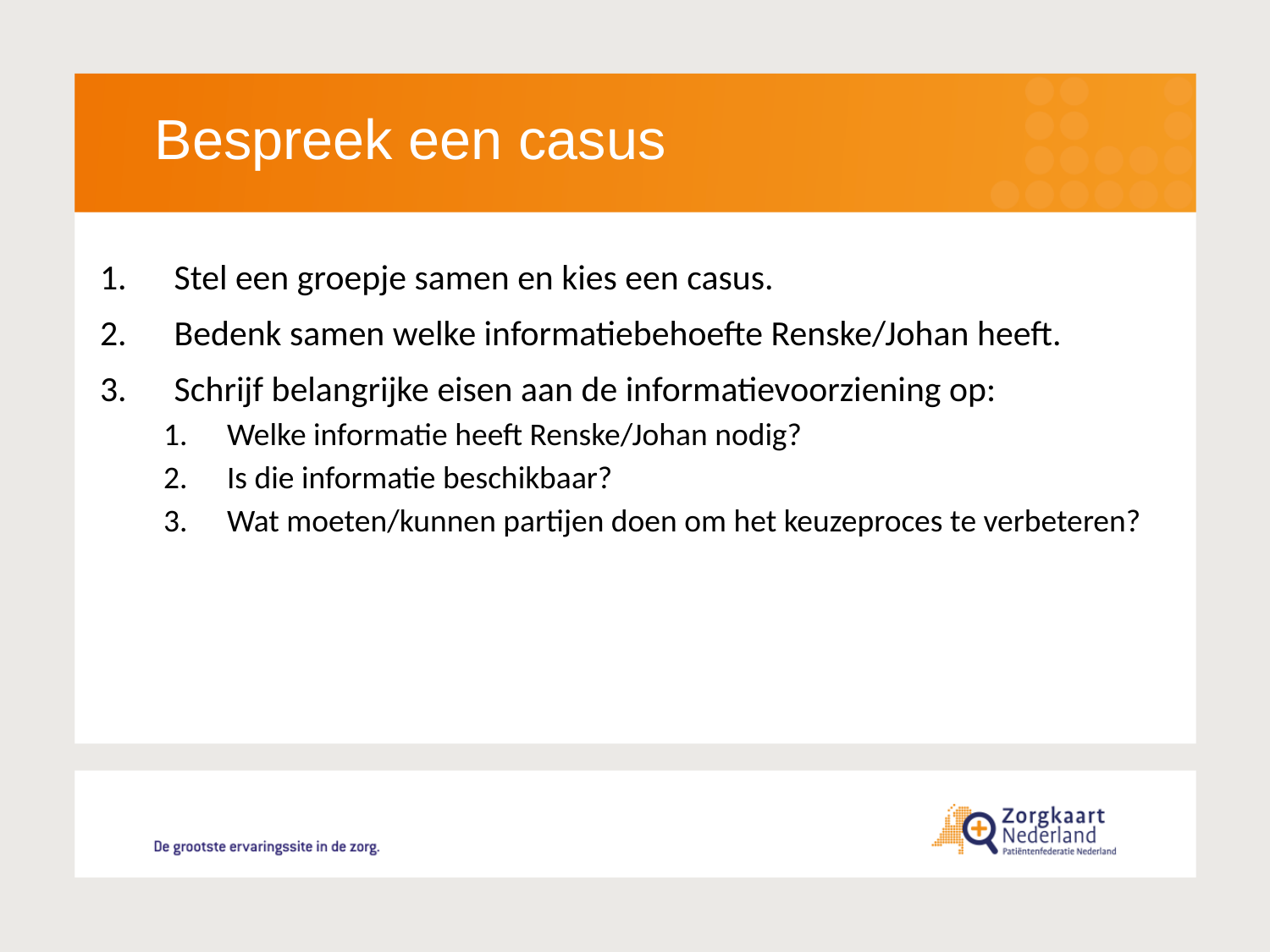

Bespreek een casus
Stel een groepje samen en kies een casus.
Bedenk samen welke informatiebehoefte Renske/Johan heeft.
Schrijf belangrijke eisen aan de informatievoorziening op:
Welke informatie heeft Renske/Johan nodig?
Is die informatie beschikbaar?
Wat moeten/kunnen partijen doen om het keuzeproces te verbeteren?